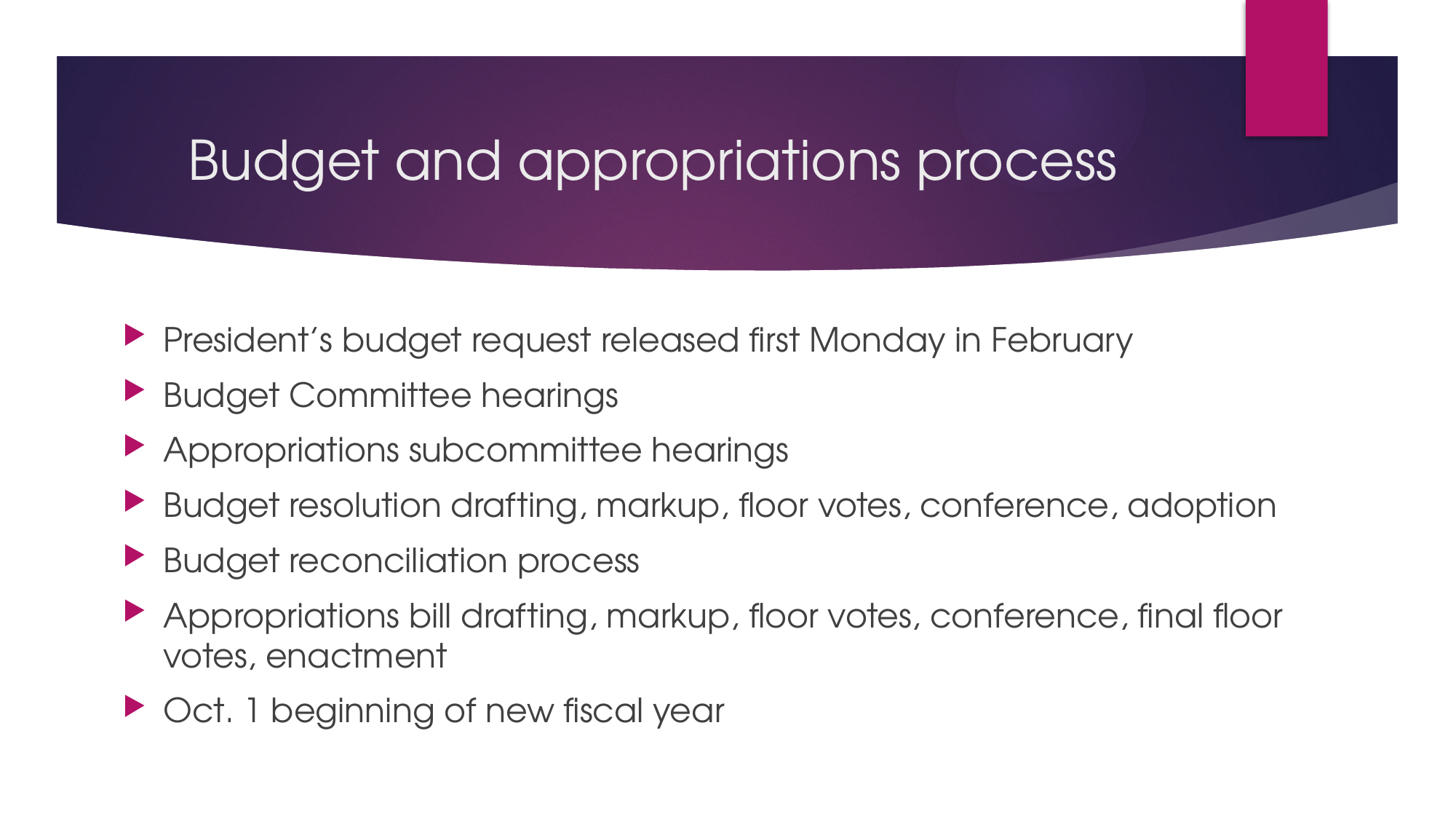

# Budget and appropriations process
President’s budget request released first Monday in February
Budget Committee hearings
Appropriations subcommittee hearings
Budget resolution drafting, markup, floor votes, conference, adoption
Budget reconciliation process
Appropriations bill drafting, markup, floor votes, conference, final floor votes, enactment
Oct. 1 beginning of new fiscal year